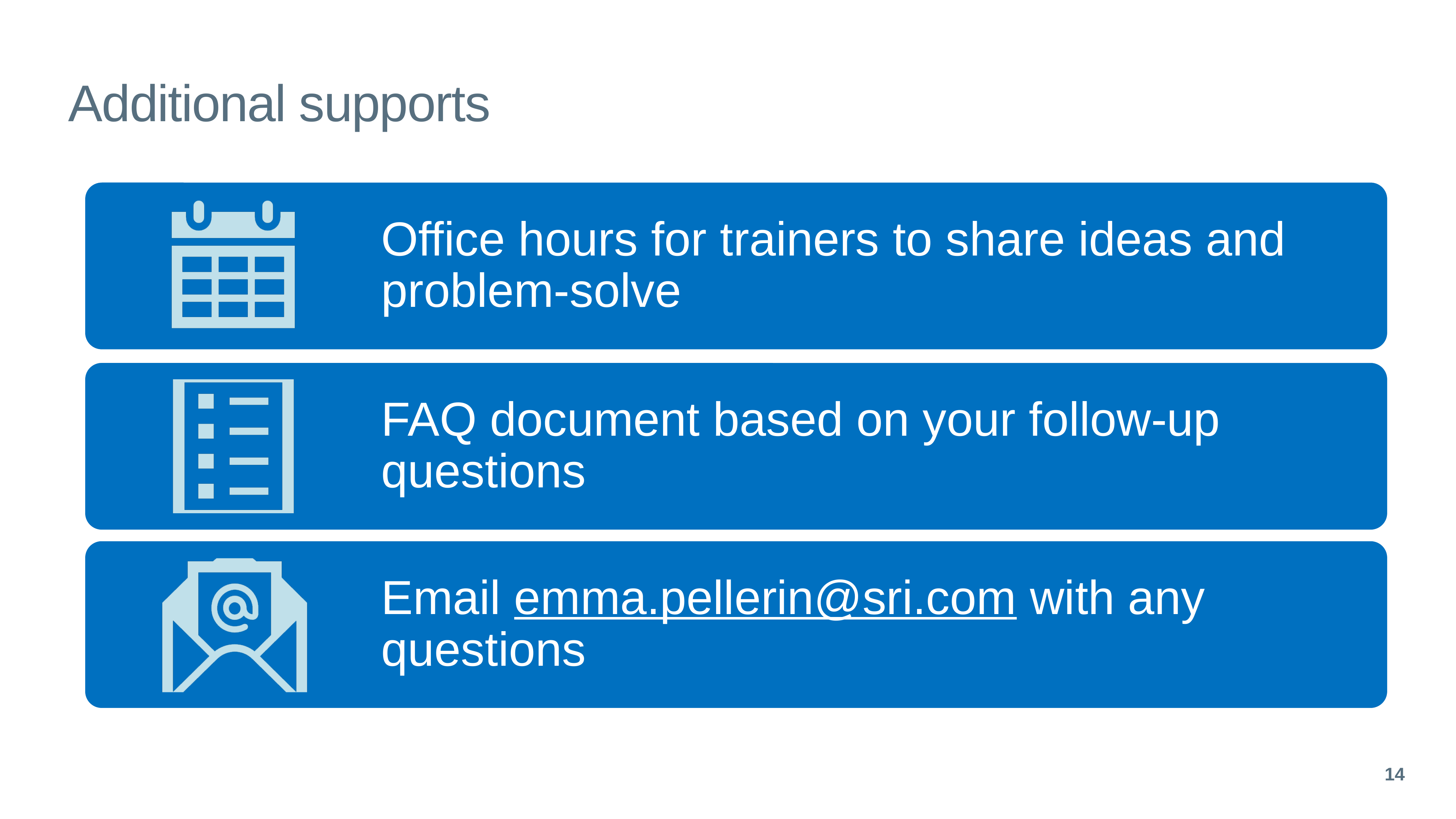

# Additional supports
Email emma.pellerin@sri.com with any questions
FAQ document based on your follow-up questions
Office hours for trainers to share ideas and problem-solve
14